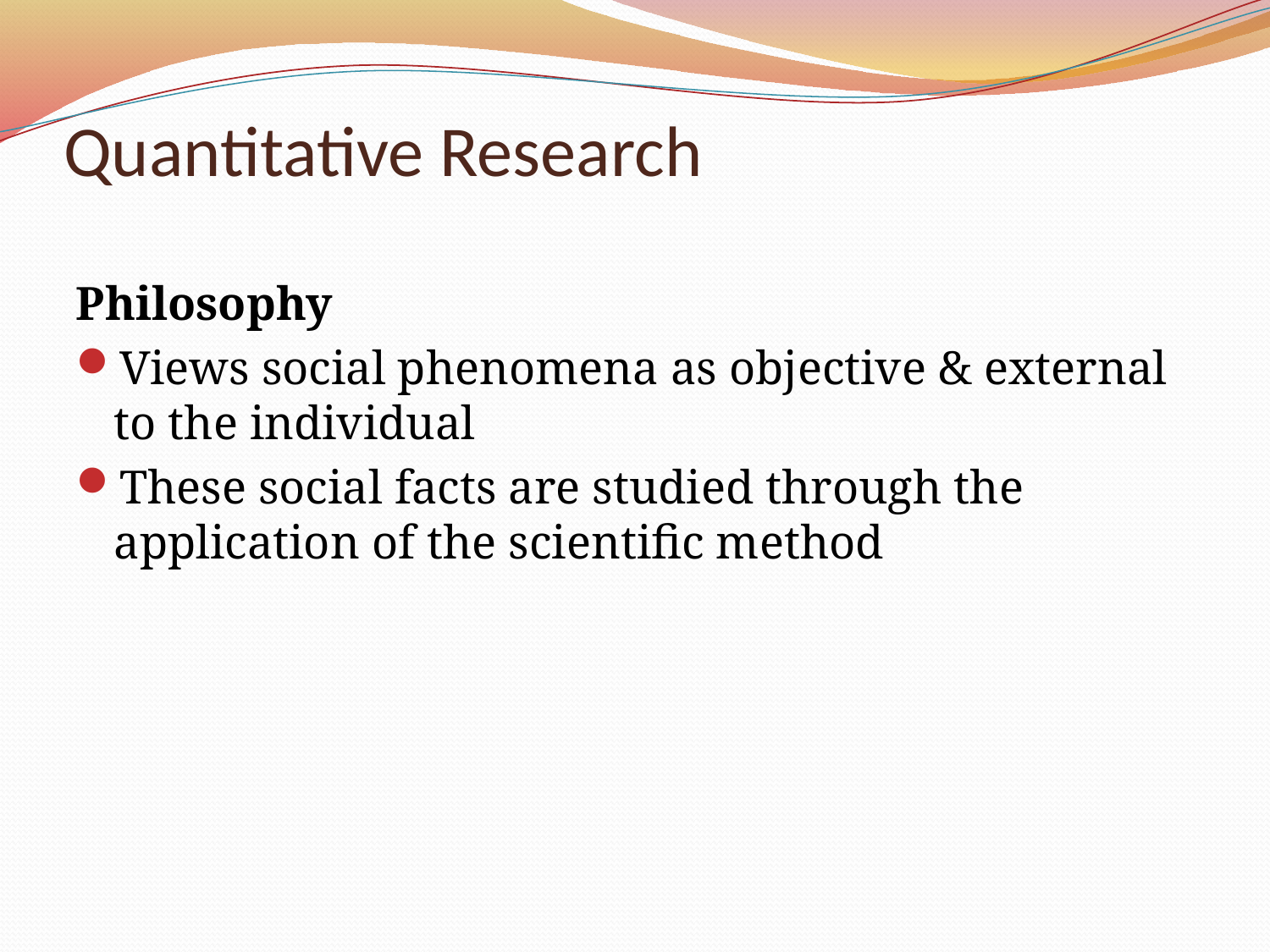

# Quantitative Research
Philosophy
Views social phenomena as objective & external to the individual
These social facts are studied through the application of the scientific method